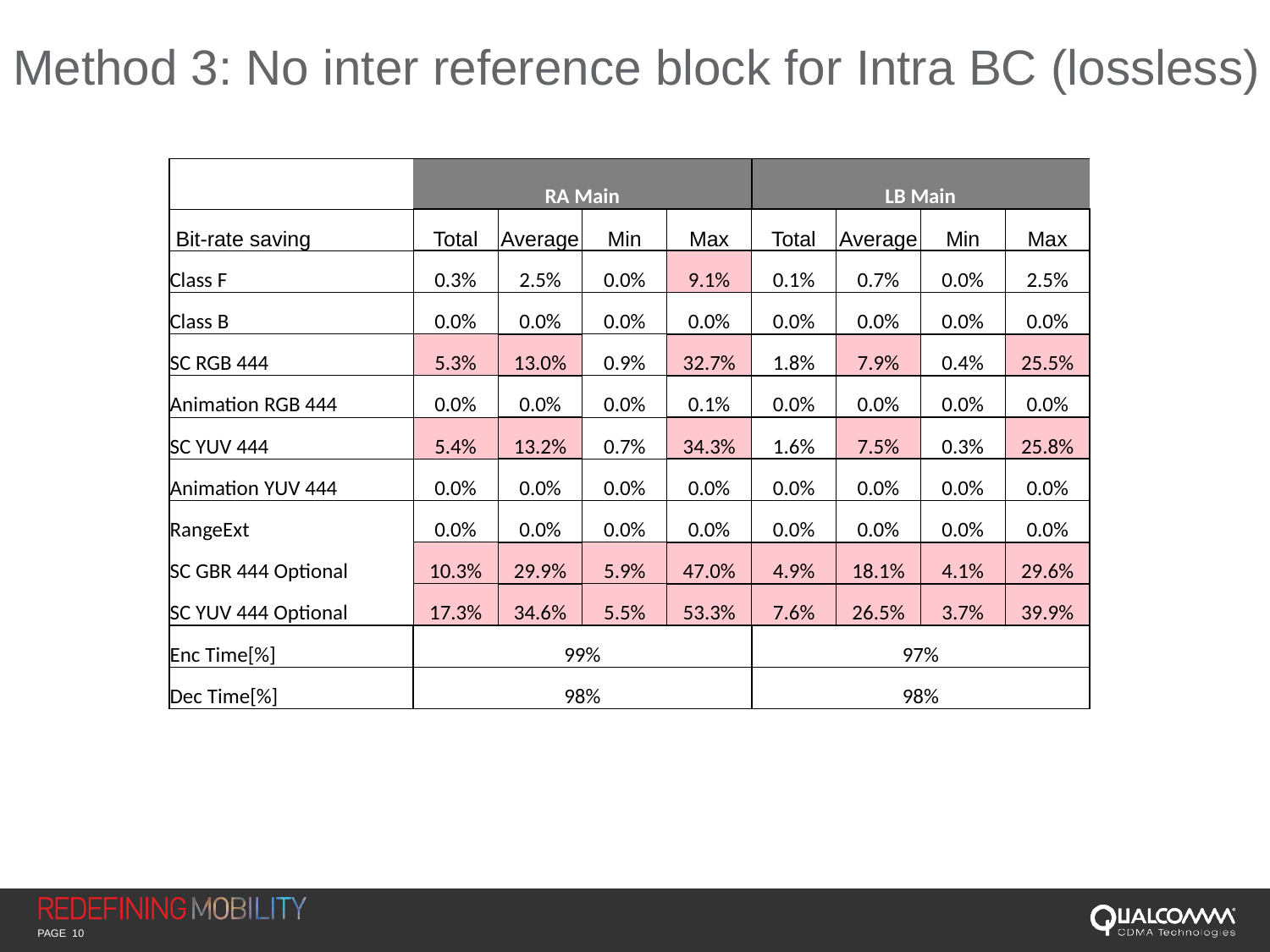

# Method 3: No inter reference block for Intra BC (lossless)
|  | RA Main |  |  |  | LB Main |  |  |  |
| --- | --- | --- | --- | --- | --- | --- | --- | --- |
| Bit-rate saving | Total | Average | Min | Max | Total | Average | Min | Max |
| Class F | 0.3% | 2.5% | 0.0% | 9.1% | 0.1% | 0.7% | 0.0% | 2.5% |
| Class B | 0.0% | 0.0% | 0.0% | 0.0% | 0.0% | 0.0% | 0.0% | 0.0% |
| SC RGB 444 | 5.3% | 13.0% | 0.9% | 32.7% | 1.8% | 7.9% | 0.4% | 25.5% |
| Animation RGB 444 | 0.0% | 0.0% | 0.0% | 0.1% | 0.0% | 0.0% | 0.0% | 0.0% |
| SC YUV 444 | 5.4% | 13.2% | 0.7% | 34.3% | 1.6% | 7.5% | 0.3% | 25.8% |
| Animation YUV 444 | 0.0% | 0.0% | 0.0% | 0.0% | 0.0% | 0.0% | 0.0% | 0.0% |
| RangeExt | 0.0% | 0.0% | 0.0% | 0.0% | 0.0% | 0.0% | 0.0% | 0.0% |
| SC GBR 444 Optional | 10.3% | 29.9% | 5.9% | 47.0% | 4.9% | 18.1% | 4.1% | 29.6% |
| SC YUV 444 Optional | 17.3% | 34.6% | 5.5% | 53.3% | 7.6% | 26.5% | 3.7% | 39.9% |
| Enc Time[%] | 99% |  |  |  | 97% |  |  |  |
| Dec Time[%] | 98% |  |  |  | 98% |  |  |  |